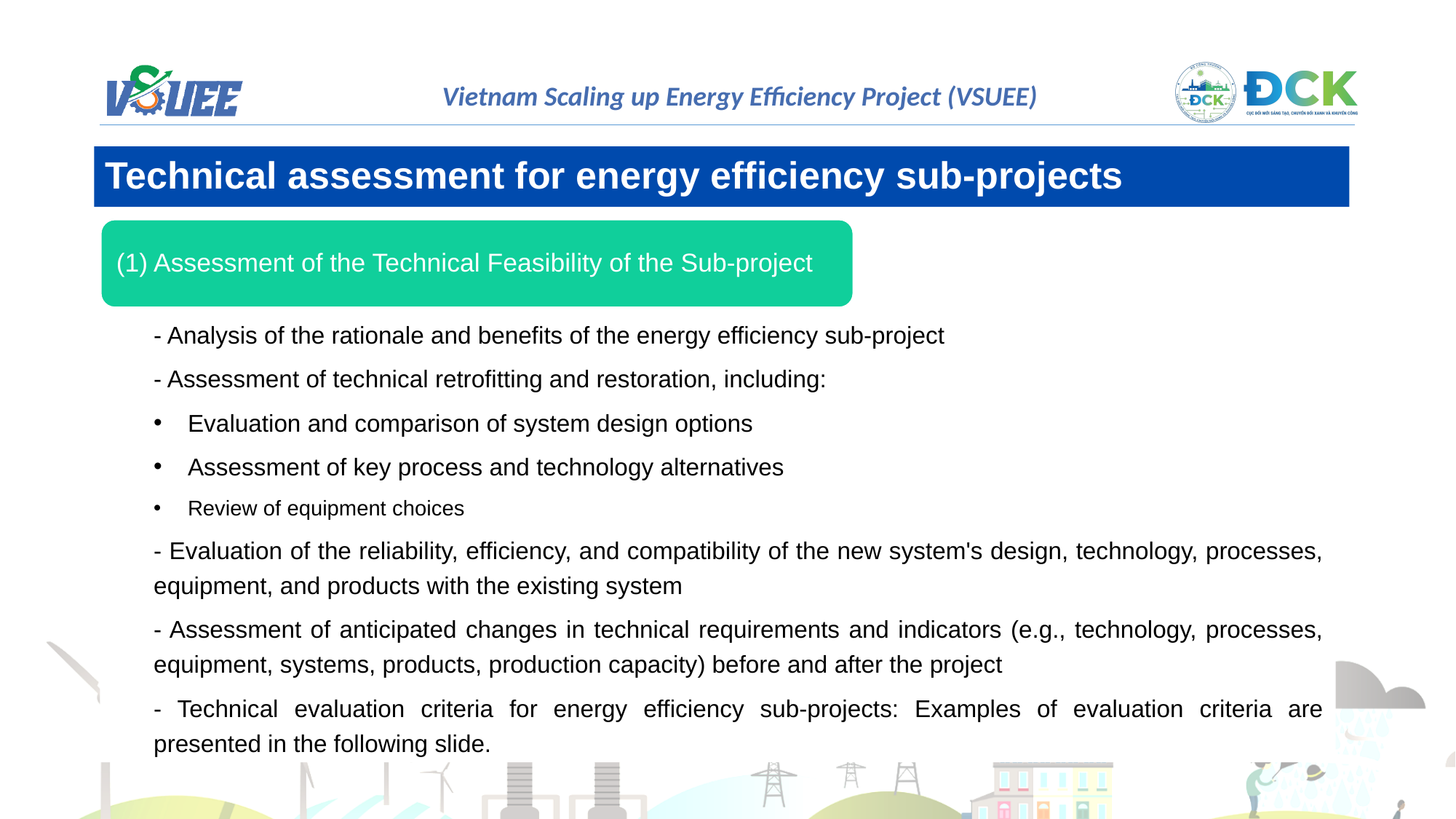

Technical assessment for energy efficiency sub-projects
(1) Assessment of the Technical Feasibility of the Sub-project
- Analysis of the rationale and benefits of the energy efficiency sub-project
- Assessment of technical retrofitting and restoration, including:
Evaluation and comparison of system design options
Assessment of key process and technology alternatives
Review of equipment choices
- Evaluation of the reliability, efficiency, and compatibility of the new system's design, technology, processes, equipment, and products with the existing system
- Assessment of anticipated changes in technical requirements and indicators (e.g., technology, processes, equipment, systems, products, production capacity) before and after the project
- Technical evaluation criteria for energy efficiency sub-projects: Examples of evaluation criteria are presented in the following slide.